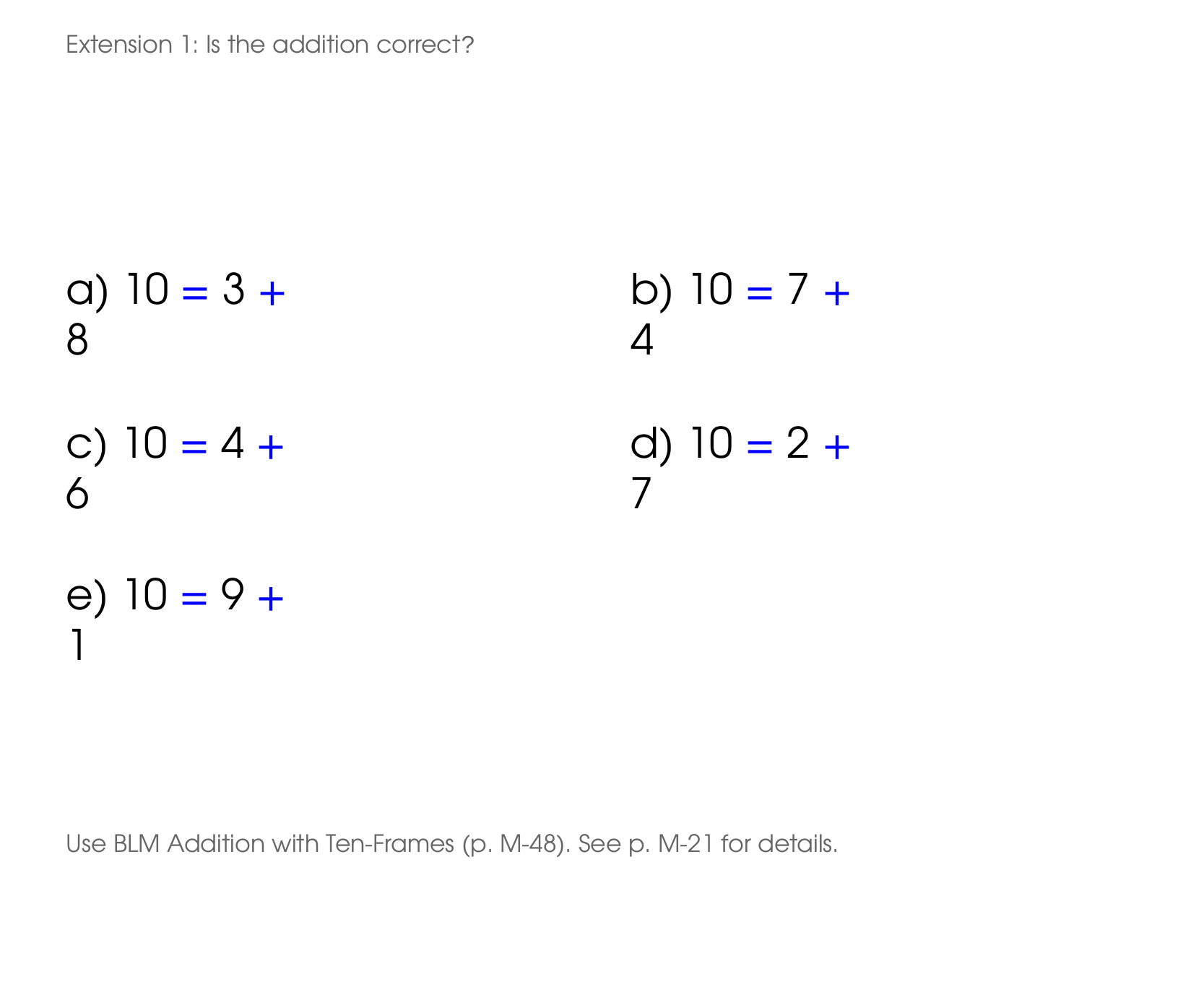

Extension 1: Is the addition correct?
a) 10 = 3 + 8
b) 10 = 7 + 4
c) 10 = 4 + 6
d) 10 = 2 + 7
e) 10 = 9 + 1
Use BLM Addition with Ten-Frames (p. M-48). See p. M-21 for details.